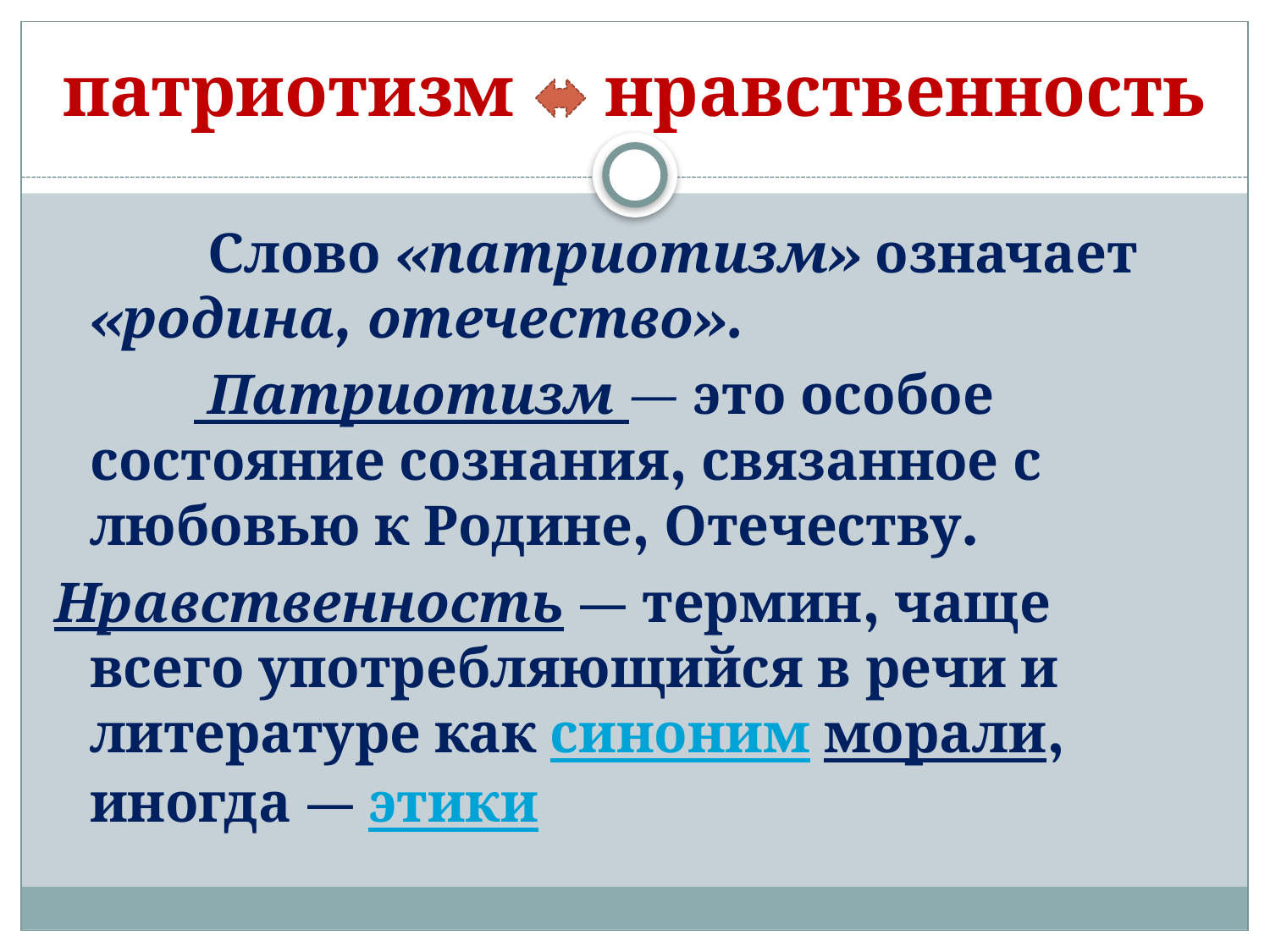

# патриотизм     нравственность

           Слово «патриотизм» означает «родина, отечество».
           Патриотизм — это особое состояние сознания, связанное с любовью к Родине, Отечеству.
Нравственность — термин, чаще всего употребляющийся в речи и литературе как синоним морали, иногда — этики